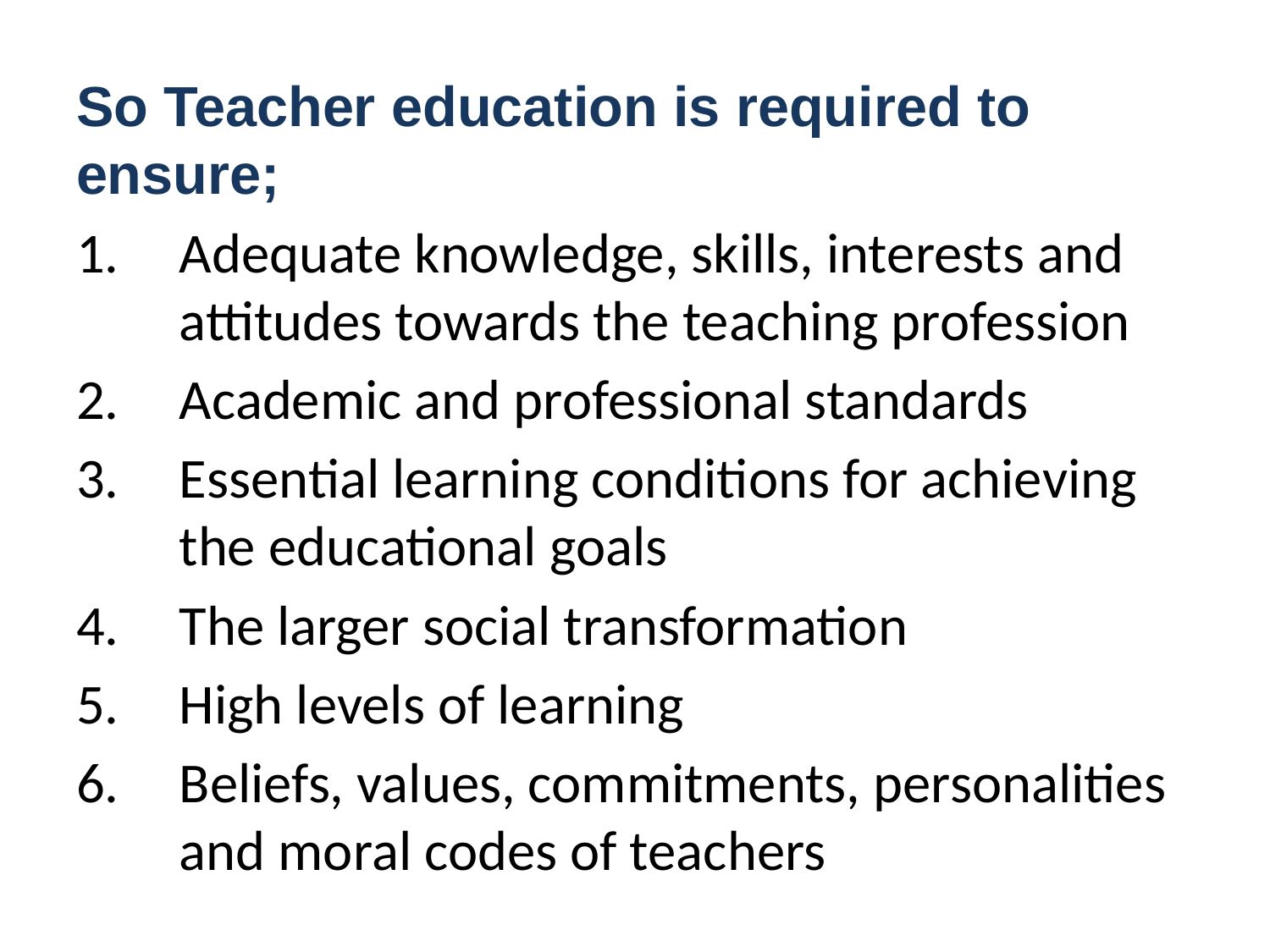

So Teacher education is required to ensure;
Adequate knowledge, skills, interests and attitudes towards the teaching profession
Academic and professional standards
Essential learning conditions for achieving the educational goals
The larger social transformation
High levels of learning
Beliefs, values, commitments, personalities and moral codes of teachers